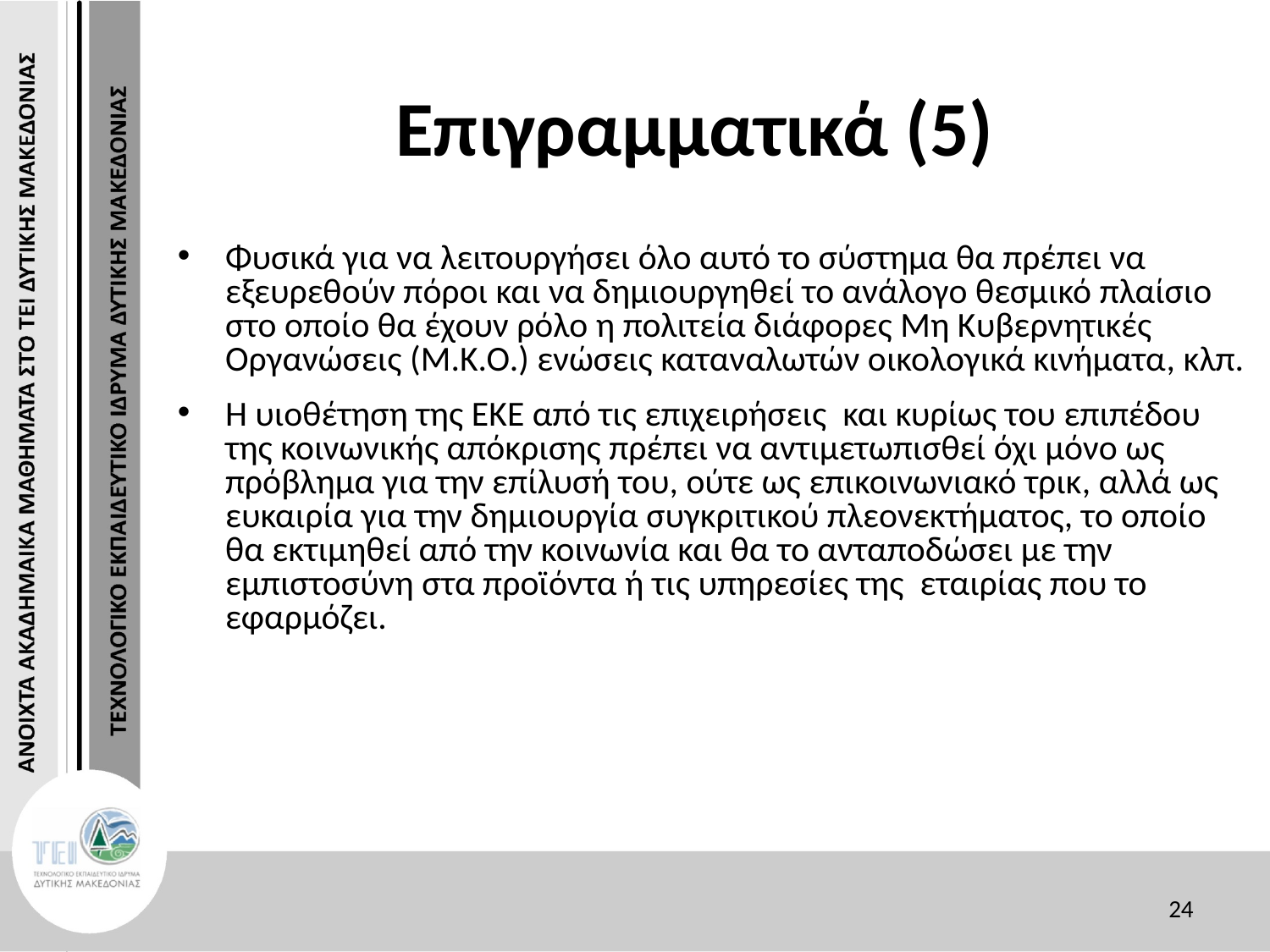

# Επιγραμματικά (5)
Φυσικά για να λειτουργήσει όλο αυτό το σύστημα θα πρέπει να εξευρεθούν πόροι και να δημιουργηθεί το ανάλογο θεσμικό πλαίσιο στο οποίο θα έχουν ρόλο η πολιτεία διάφορες Μη Κυβερνητικές Οργανώσεις (Μ.Κ.Ο.) ενώσεις καταναλωτών οικολογικά κινήματα, κλπ.
Η υιοθέτηση της ΕΚΕ από τις επιχειρήσεις  και κυρίως του επιπέδου της κοινωνικής απόκρισης πρέπει να αντιμετωπισθεί όχι μόνο ως  πρόβλημα για την επίλυσή του, ούτε ως επικοινωνιακό τρικ, αλλά ως ευκαιρία για την δημιουργία συγκριτικού πλεονεκτήματος, το οποίο θα εκτιμηθεί από την κοινωνία και θα το ανταποδώσει με την εμπιστοσύνη στα προϊόντα ή τις υπηρεσίες της  εταιρίας που το εφαρμόζει.
24